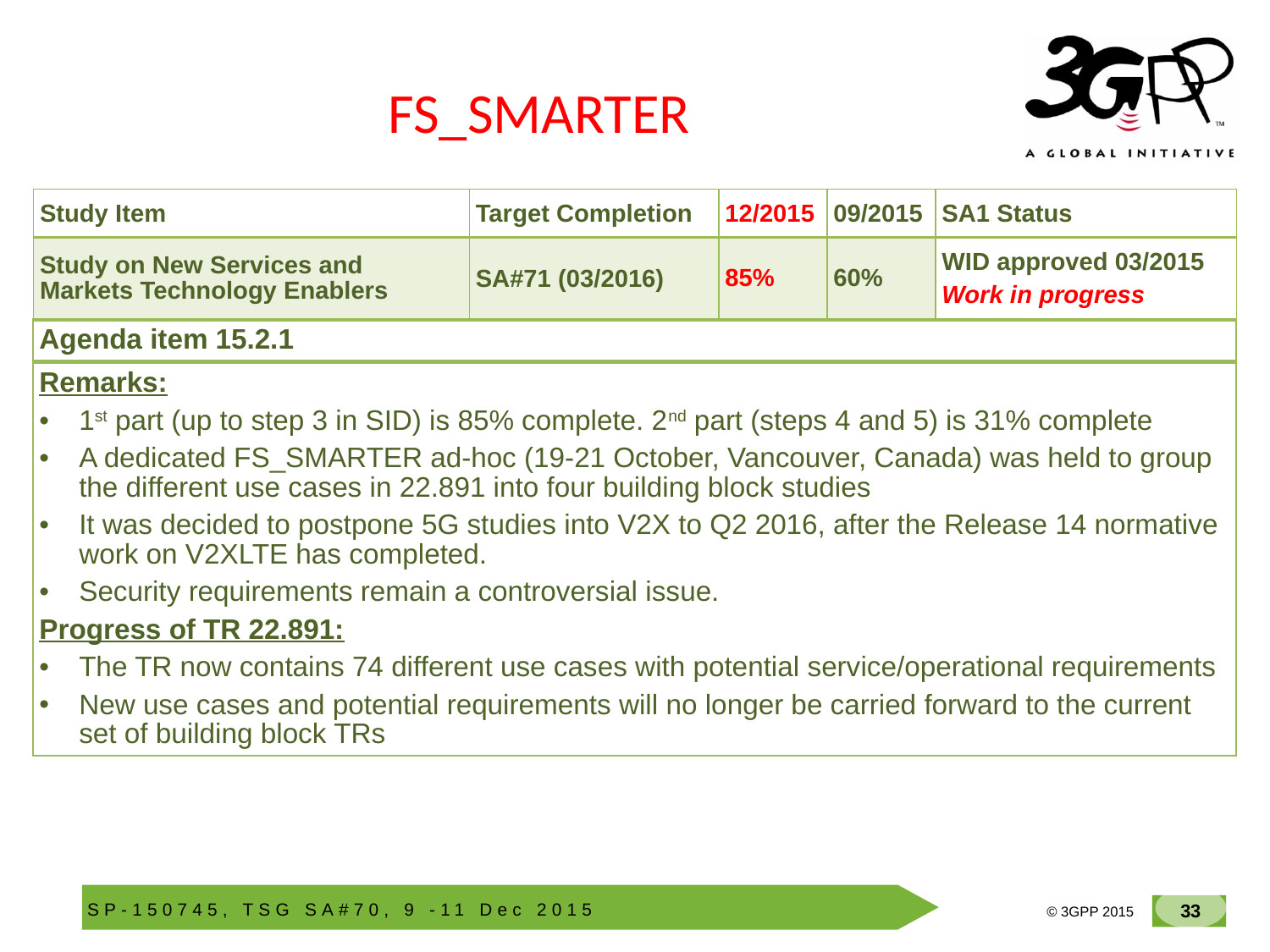

# FS_SMARTER
| Study Item | Target Completion | 12/2015 | 09/2015 | SA1 Status |
| --- | --- | --- | --- | --- |
| Study on New Services and Markets Technology Enablers | SA#71 (03/2016) | 85% | 60% | WID approved 03/2015 Work in progress |
| Agenda item 15.2.1 |
| --- |
|  |
| Remarks: 1st part (up to step 3 in SID) is 85% complete. 2nd part (steps 4 and 5) is 31% complete A dedicated FS\_SMARTER ad-hoc (19-21 October, Vancouver, Canada) was held to group the different use cases in 22.891 into four building block studies It was decided to postpone 5G studies into V2X to Q2 2016, after the Release 14 normative work on V2XLTE has completed. Security requirements remain a controversial issue. Progress of TR 22.891: The TR now contains 74 different use cases with potential service/operational requirements New use cases and potential requirements will no longer be carried forward to the current set of building block TRs |